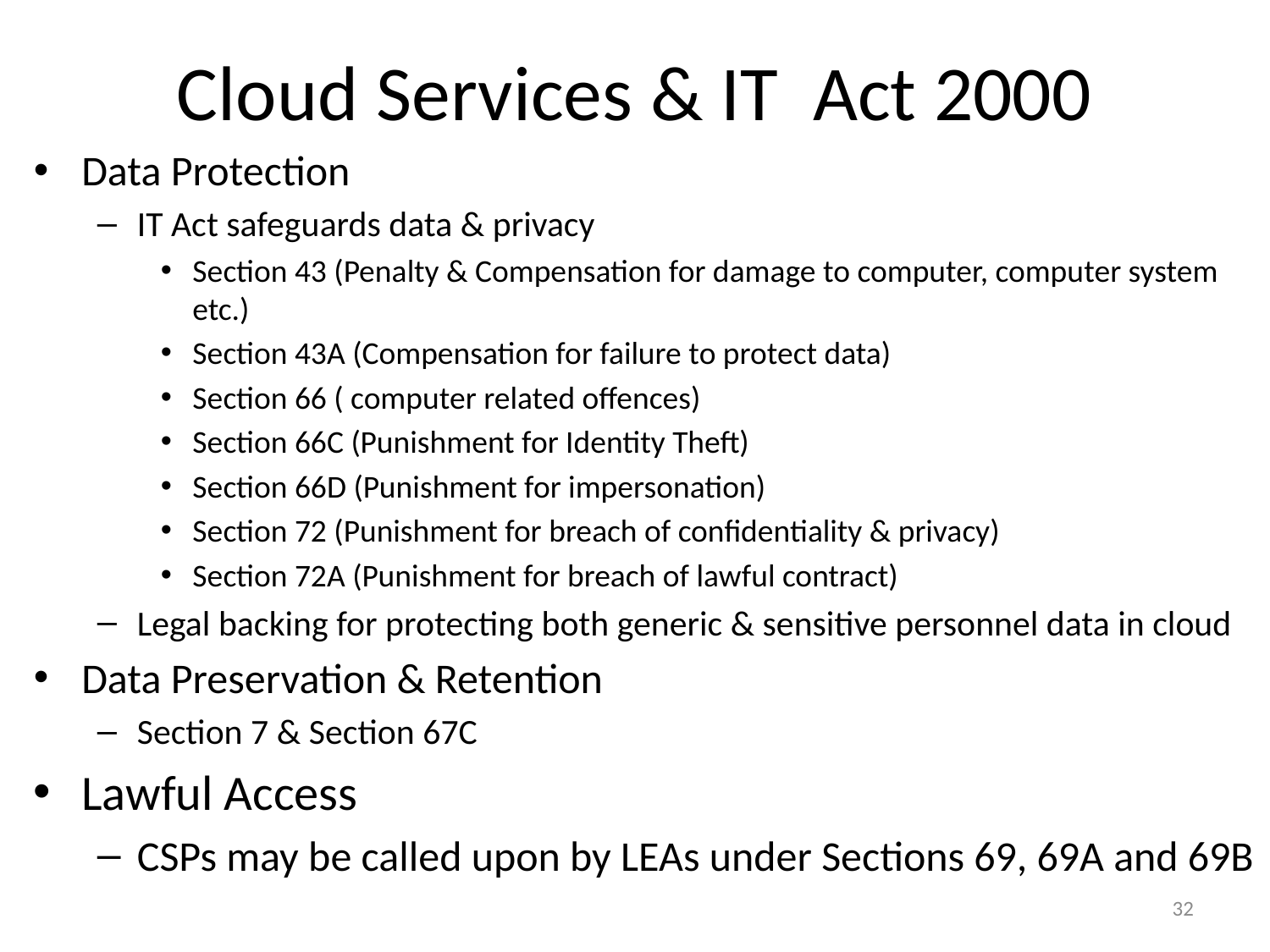

# Cloud Services & IT  Act 2000
Data Protection
IT Act safeguards data & privacy
Section 43 (Penalty & Compensation for damage to computer, computer system etc.)
Section 43A (Compensation for failure to protect data)
Section 66 ( computer related offences)
Section 66C (Punishment for Identity Theft)
Section 66D (Punishment for impersonation)
Section 72 (Punishment for breach of confidentiality & privacy)
Section 72A (Punishment for breach of lawful contract)
Legal backing for protecting both generic & sensitive personnel data in cloud
Data Preservation & Retention
Section 7 & Section 67C
Lawful Access
CSPs may be called upon by LEAs under Sections 69, 69A and 69B

32